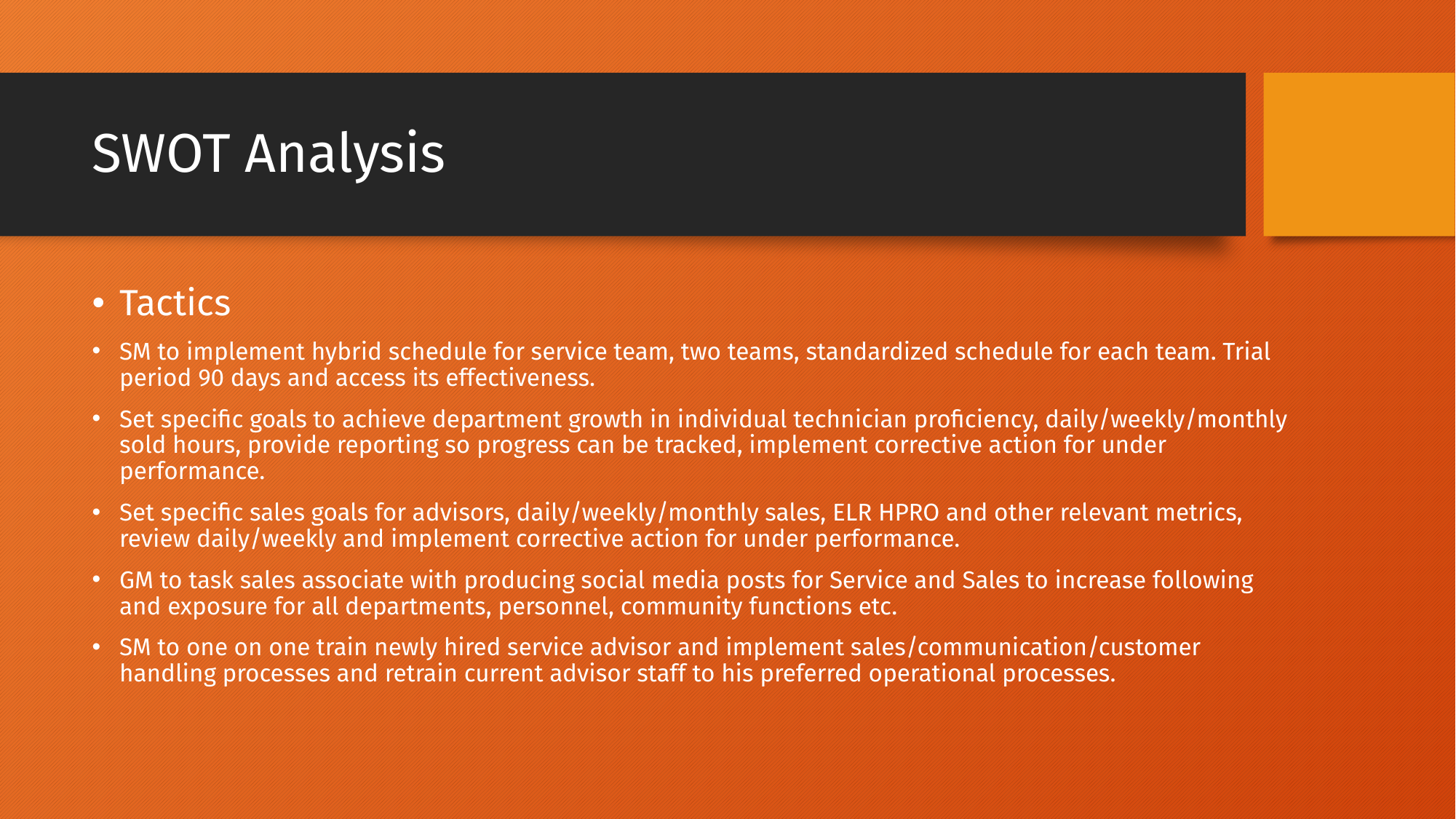

# SWOT Analysis
Tactics
SM to implement hybrid schedule for service team, two teams, standardized schedule for each team. Trial period 90 days and access its effectiveness.
Set specific goals to achieve department growth in individual technician proficiency, daily/weekly/monthly sold hours, provide reporting so progress can be tracked, implement corrective action for under performance.
Set specific sales goals for advisors, daily/weekly/monthly sales, ELR HPRO and other relevant metrics, review daily/weekly and implement corrective action for under performance.
GM to task sales associate with producing social media posts for Service and Sales to increase following and exposure for all departments, personnel, community functions etc.
SM to one on one train newly hired service advisor and implement sales/communication/customer handling processes and retrain current advisor staff to his preferred operational processes.